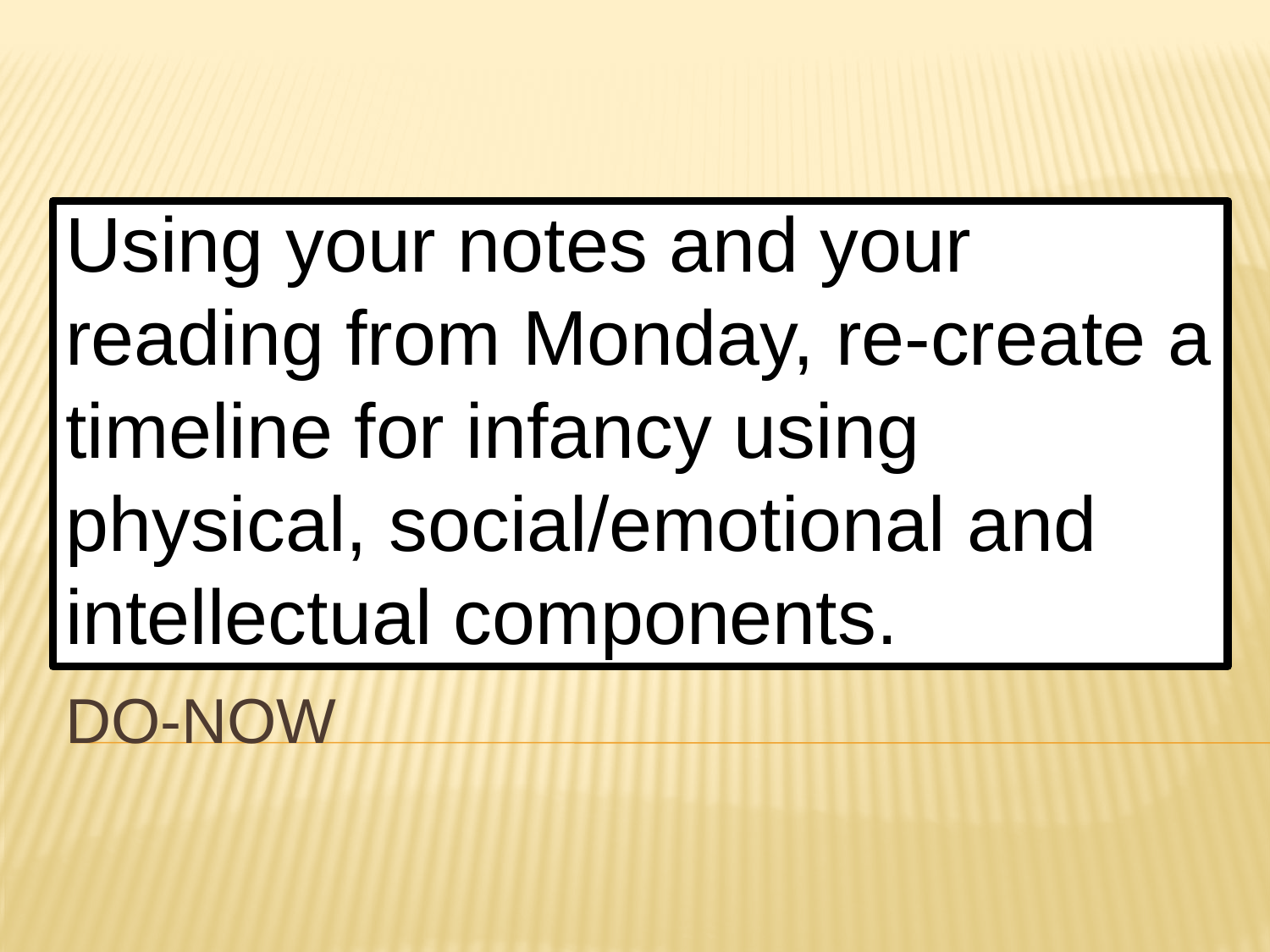

Using your notes and your reading from Monday, re-create a timeline for infancy using physical, social/emotional and intellectual components.
# Do-Now